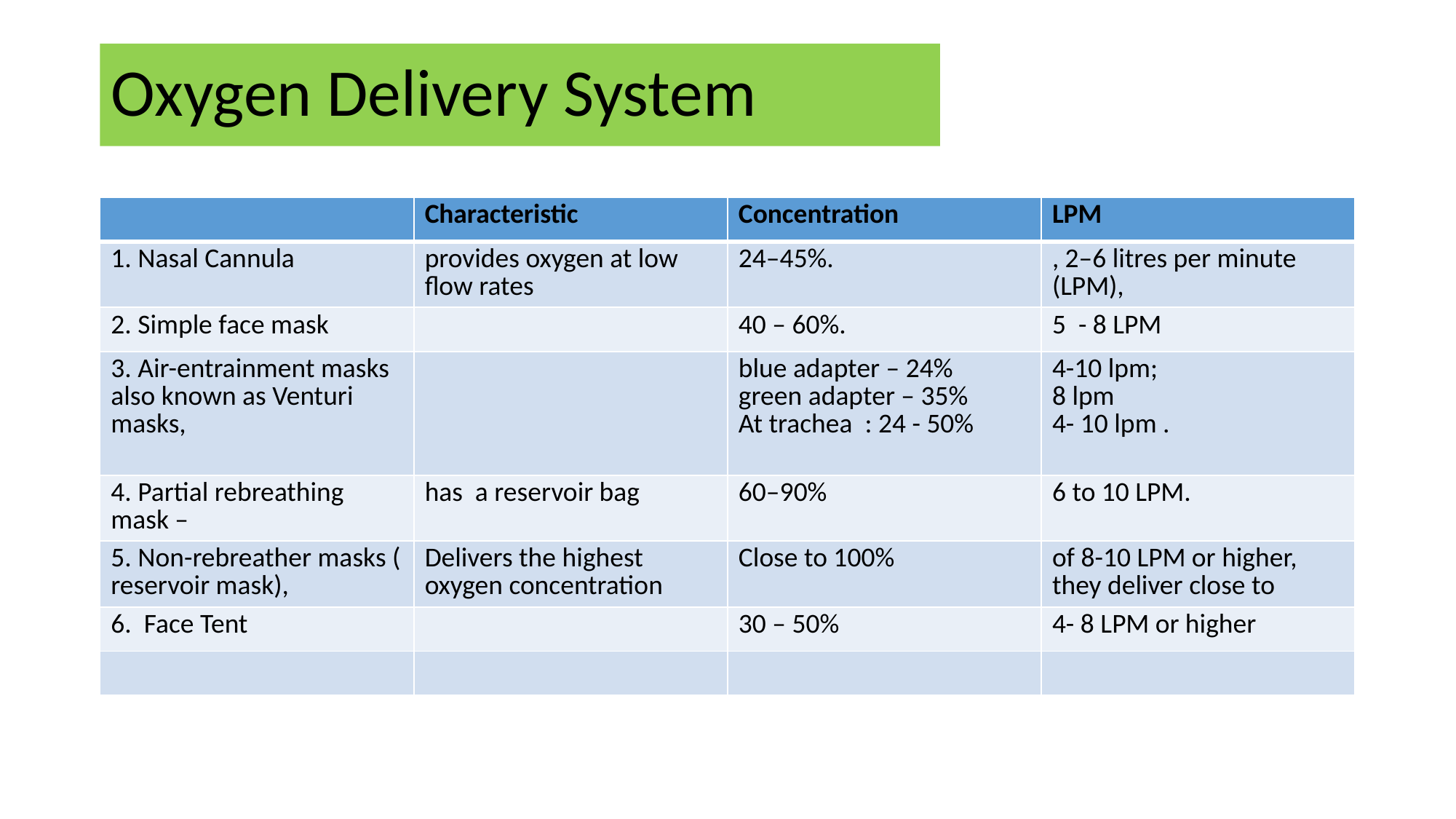

# Oxygen Delivery System
|  | Characteristic | Concentration | LPM |
| --- | --- | --- | --- |
| 1. Nasal Cannula | provides oxygen at low flow rates | 24–45%. | , 2–6 litres per minute (LPM), |
| 2. Simple face mask |  | 40 – 60%. | 5 - 8 LPM |
| 3. Air-entrainment masks also known as Venturi masks, |  | blue adapter – 24% green adapter – 35% At trachea : 24 - 50% | 4-10 lpm; 8 lpm 4- 10 lpm . |
| 4. Partial rebreathing mask – | has a reservoir bag | 60–90% | 6 to 10 LPM. |
| 5. Non-rebreather masks ( reservoir mask), | Delivers the highest oxygen concentration | Close to 100% | of 8-10 LPM or higher, they deliver close to |
| 6. Face Tent |  | 30 – 50% | 4- 8 LPM or higher |
|  |  |  |  |